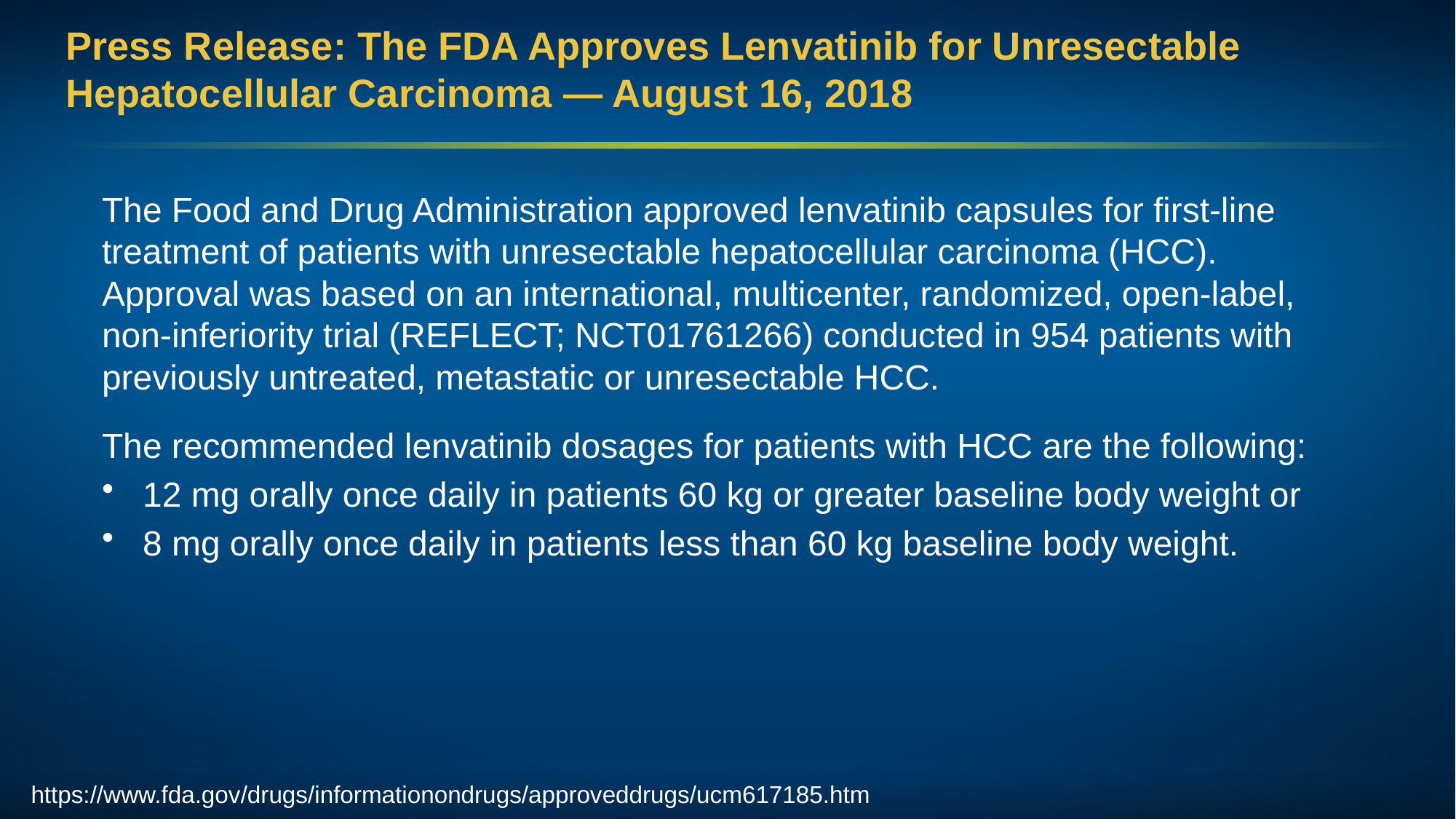

# Press Release: The FDA Approves Lenvatinib for Unresectable Hepatocellular Carcinoma — August 16, 2018
The Food and Drug Administration approved lenvatinib capsules for first-line treatment of patients with unresectable hepatocellular carcinoma (HCC). Approval was based on an international, multicenter, randomized, open-label, non-inferiority trial (REFLECT; NCT01761266) conducted in 954 patients with previously untreated, metastatic or unresectable HCC.
The recommended lenvatinib dosages for patients with HCC are the following:
12 mg orally once daily in patients 60 kg or greater baseline body weight or
8 mg orally once daily in patients less than 60 kg baseline body weight.
https://www.fda.gov/drugs/informationondrugs/approveddrugs/ucm617185.htm